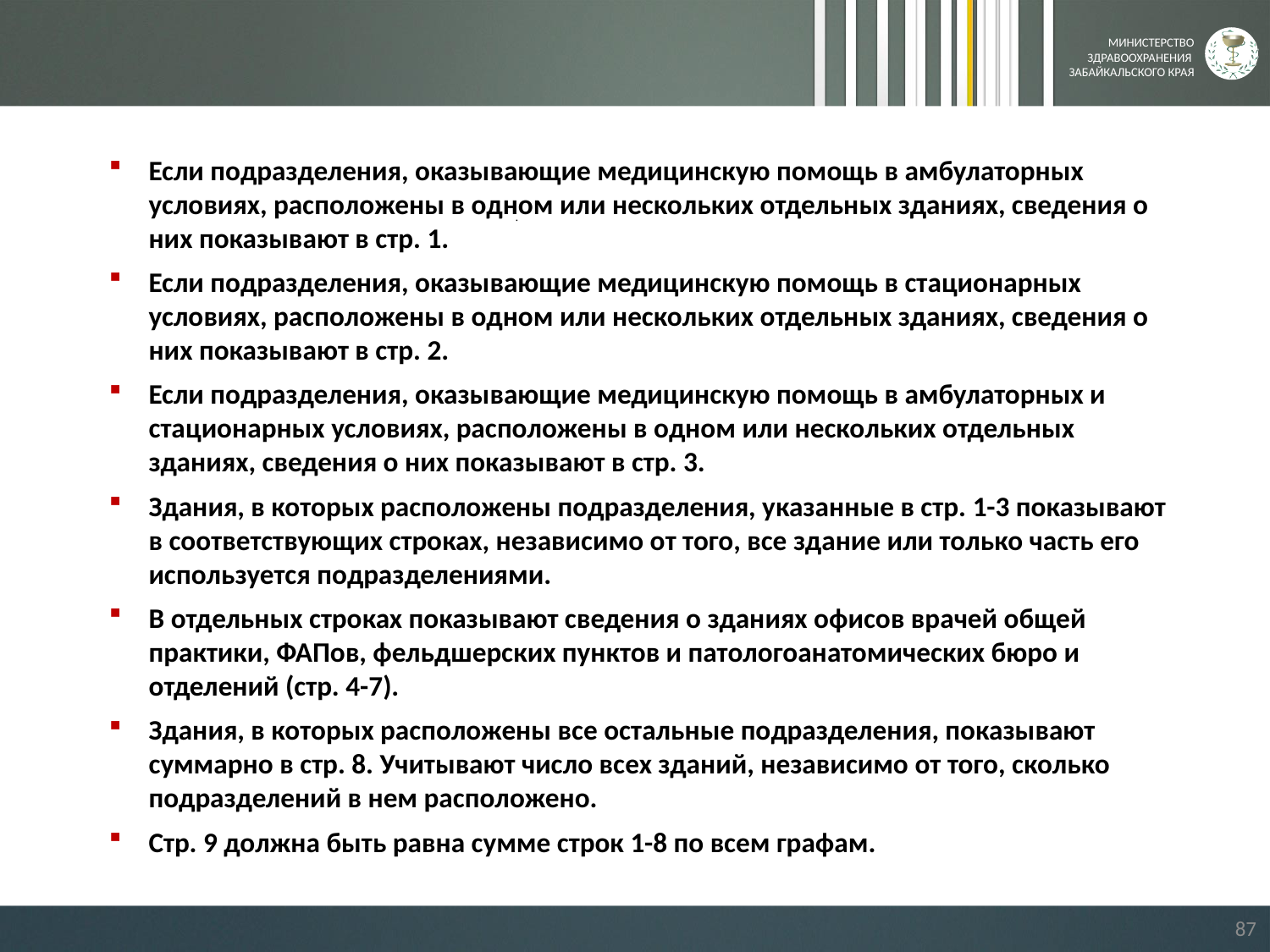

Если подразделения, оказывающие медицинскую помощь в амбулаторных условиях, расположены в одном или нескольких отдельных зданиях, сведения о них показывают в стр. 1.
Если подразделения, оказывающие медицинскую помощь в стационарных условиях, расположены в одном или нескольких отдельных зданиях, сведения о них показывают в стр. 2.
Если подразделения, оказывающие медицинскую помощь в амбулаторных и стационарных условиях, расположены в одном или нескольких отдельных зданиях, сведения о них показывают в стр. 3.
Здания, в которых расположены подразделения, указанные в стр. 1-3 показывают в соответствующих строках, независимо от того, все здание или только часть его используется подразделениями.
В отдельных строках показывают сведения о зданиях офисов врачей общей практики, ФАПов, фельдшерских пунктов и патологоанатомических бюро и отделений (стр. 4-7).
Здания, в которых расположены все остальные подразделения, показывают суммарно в стр. 8. Учитывают число всех зданий, независимо от того, сколько подразделений в нем расположено.
Стр. 9 должна быть равна сумме строк 1-8 по всем графам.

87